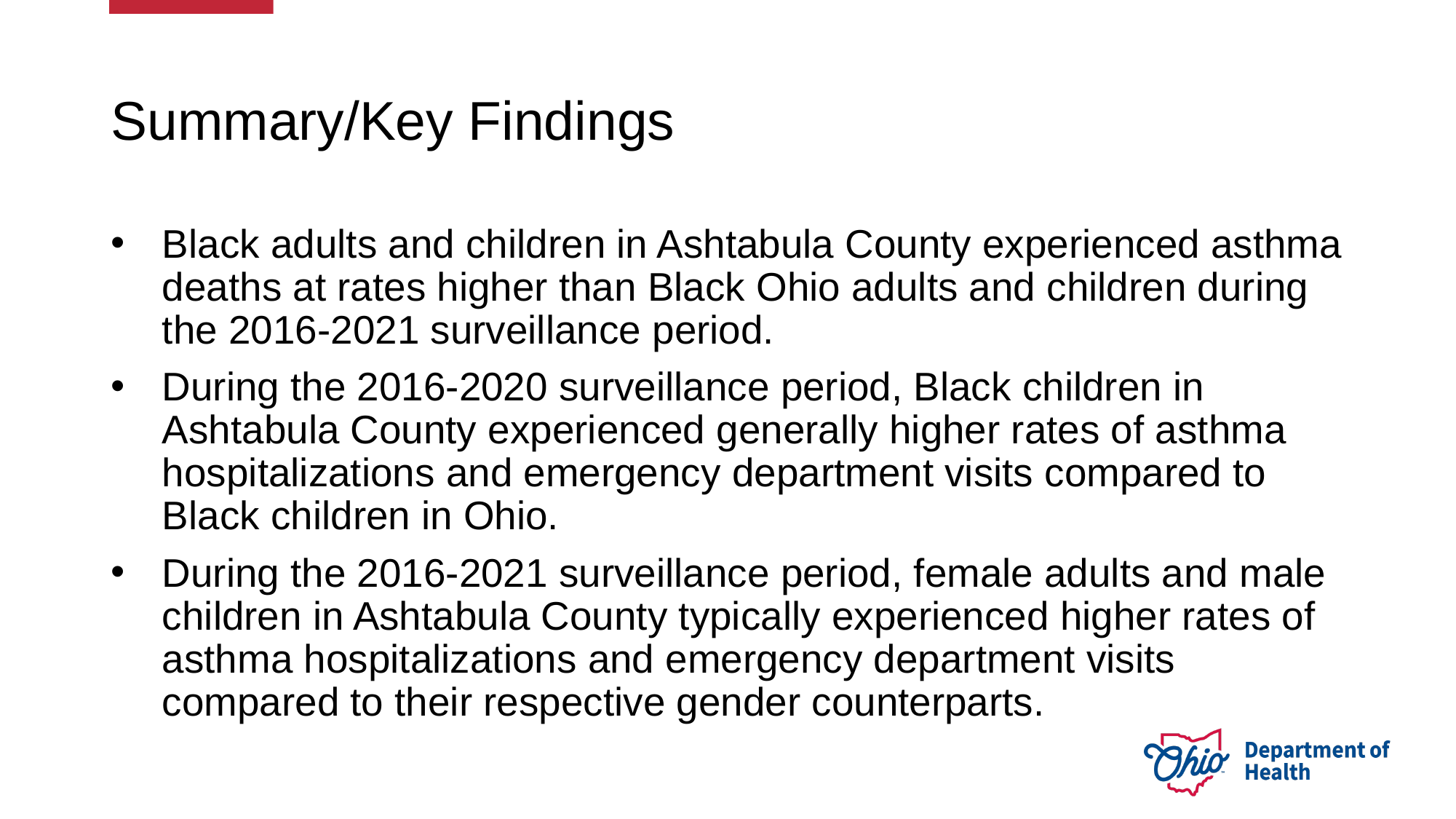

# Summary/Key Findings
Black adults and children in Ashtabula County experienced asthma deaths at rates higher than Black Ohio adults and children during the 2016-2021 surveillance period.
During the 2016-2020 surveillance period, Black children in Ashtabula County experienced generally higher rates of asthma hospitalizations and emergency department visits compared to Black children in Ohio.
During the 2016-2021 surveillance period, female adults and male children in Ashtabula County typically experienced higher rates of asthma hospitalizations and emergency department visits compared to their respective gender counterparts.